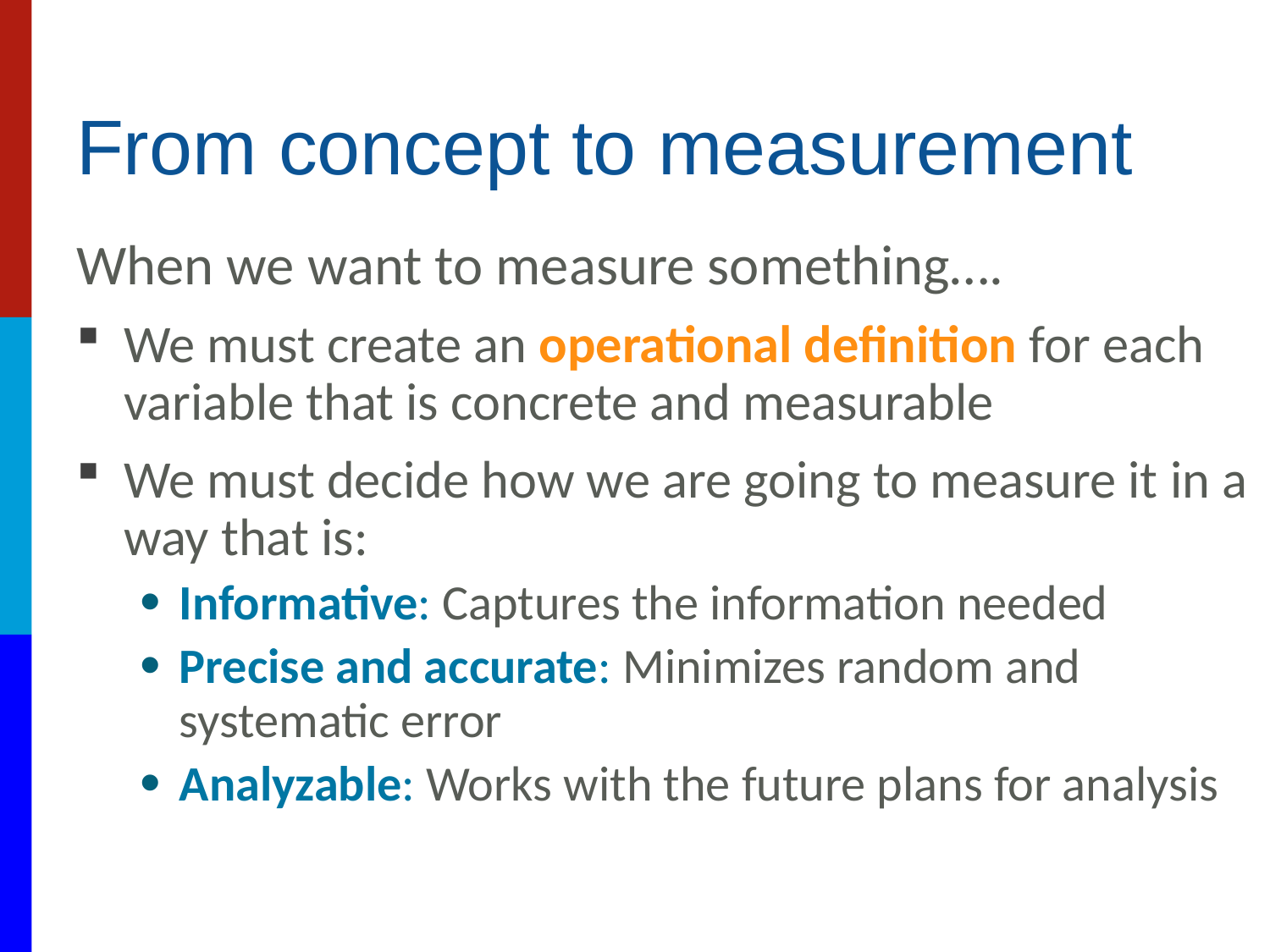

# From concept to measurement
When we want to measure something….
We must create an operational definition for each variable that is concrete and measurable
We must decide how we are going to measure it in a way that is:
Informative: Captures the information needed
Precise and accurate: Minimizes random and systematic error
Analyzable: Works with the future plans for analysis